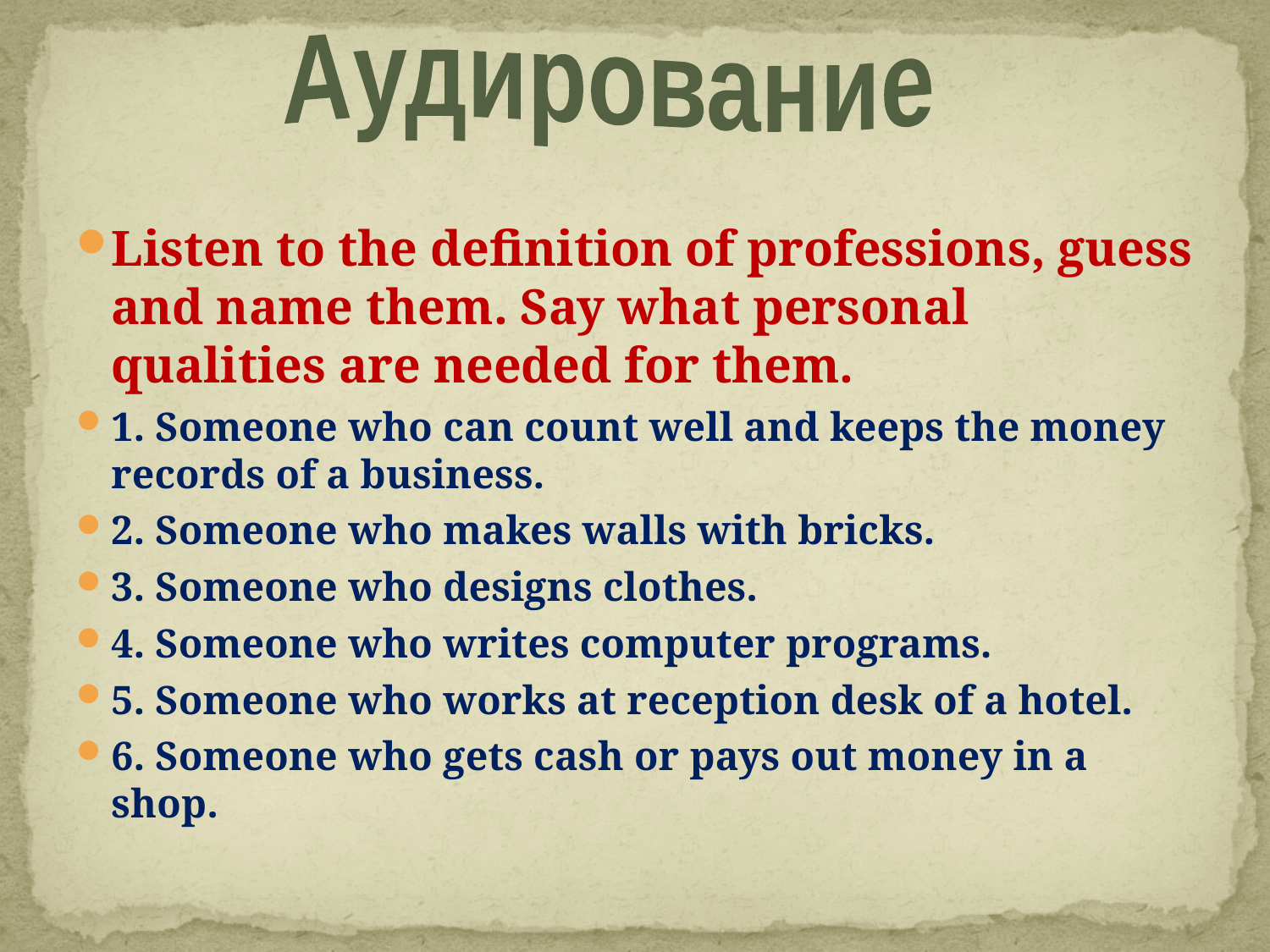

Аудирование
Listen to the definition of professions, guess and name them. Say what personal qualities are needed for them.
1. Someone who can count well and keeps the money records of a business.
2. Someone who makes walls with bricks.
3. Someone who designs clothes.
4. Someone who writes computer programs.
5. Someone who works at reception desk of a hotel.
6. Someone who gets cash or pays out money in a shop.